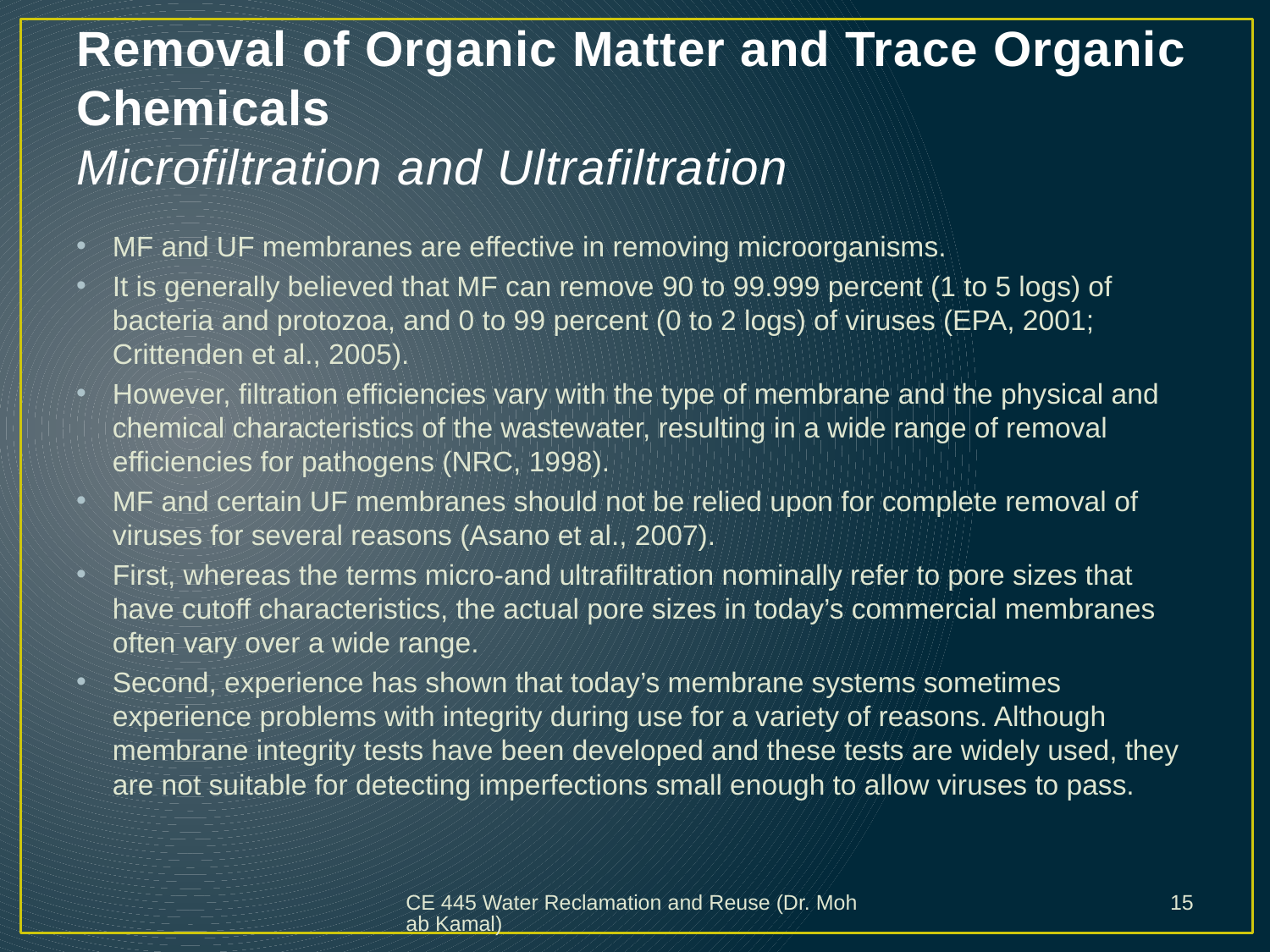

Removal of Organic Matter and Trace Organic Chemicals
Microfiltration and Ultrafiltration
MF and UF membranes are effective in removing microorganisms.
It is generally believed that MF can remove 90 to 99.999 percent (1 to 5 logs) of bacteria and protozoa, and 0 to 99 percent (0 to 2 logs) of viruses (EPA, 2001; Crittenden et al., 2005).
However, filtration efficiencies vary with the type of membrane and the physical and chemical characteristics of the wastewater, resulting in a wide range of removal efficiencies for pathogens (NRC, 1998).
MF and certain UF membranes should not be relied upon for complete removal of viruses for several reasons (Asano et al., 2007).
First, whereas the terms micro-and ultrafiltration nominally refer to pore sizes that have cutoff characteristics, the actual pore sizes in today’s commercial membranes often vary over a wide range.
Second, experience has shown that today’s membrane systems sometimes experience problems with integrity during use for a variety of reasons. Although membrane integrity tests have been developed and these tests are widely used, they are not suitable for detecting imperfections small enough to allow viruses to pass.
CE 445 Water Reclamation and Reuse (Dr. Mohab Kamal)
15